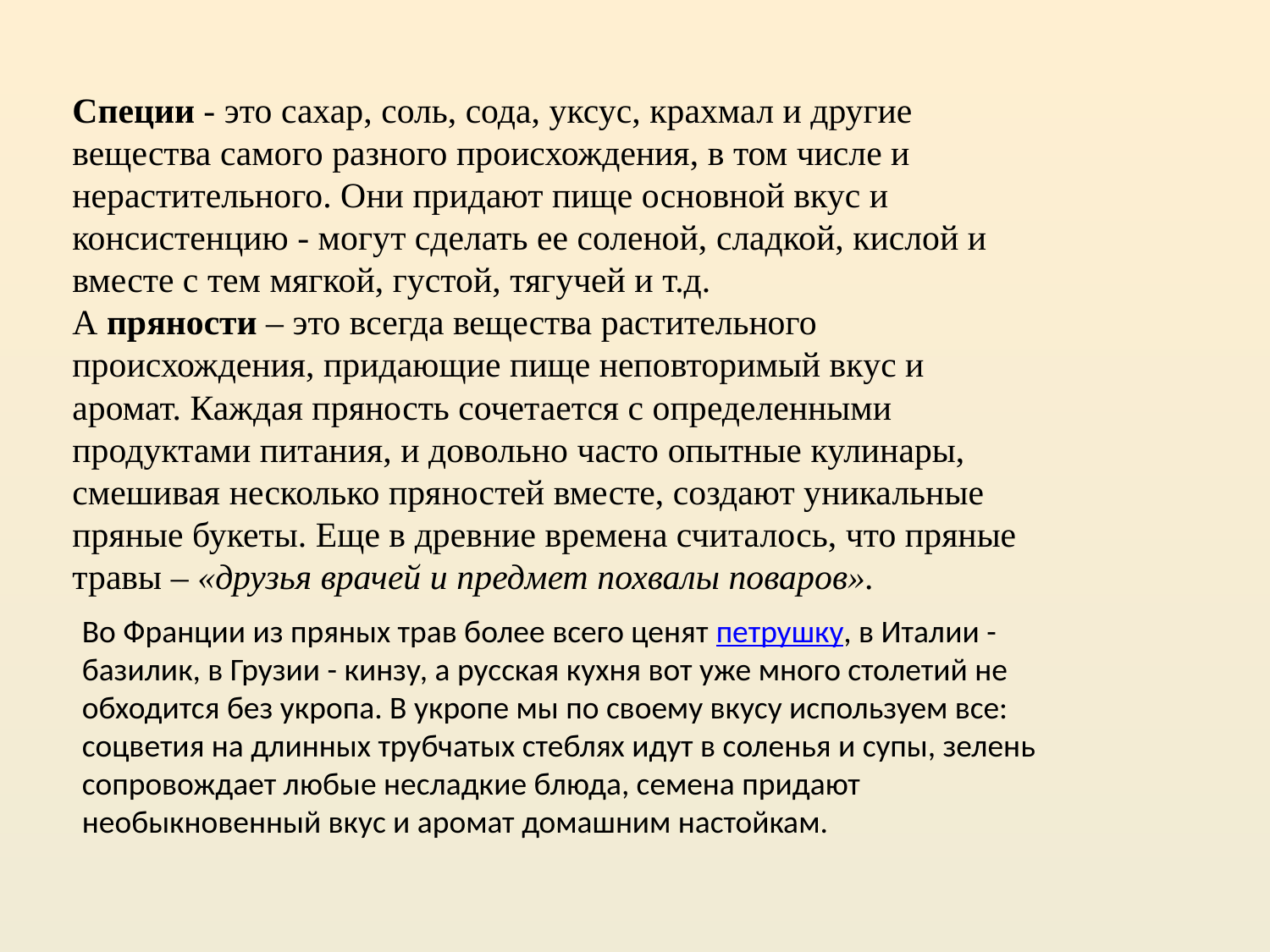

Специи - это сахар, соль, сода, уксус, крахмал и другие вещества самого разного происхождения, в том числе и нерастительного. Они придают пище основной вкус и консистенцию - могут сделать ее соленой, сладкой, кислой и вместе с тем мягкой, густой, тягучей и т.д.
А пряности – это всегда вещества растительного происхождения, придающие пище неповторимый вкус и аромат. Каждая пряность сочетается с определенными продуктами питания, и довольно часто опытные кулинары, смешивая несколько пряностей вместе, создают уникальные пряные букеты. Еще в древние времена считалось, что пряные травы – «друзья врачей и предмет похвалы поваров».
Во Франции из пряных трав более всего ценят петрушку, в Италии - базилик, в Грузии - кинзу, а русская кухня вот уже много столетий не обходится без укропа. В укропе мы по своему вкусу используем все: соцветия на длинных трубчатых стеблях идут в соленья и супы, зелень сопровождает любые несладкие блюда, семена придают необыкновенный вкус и аромат домашним настойкам.